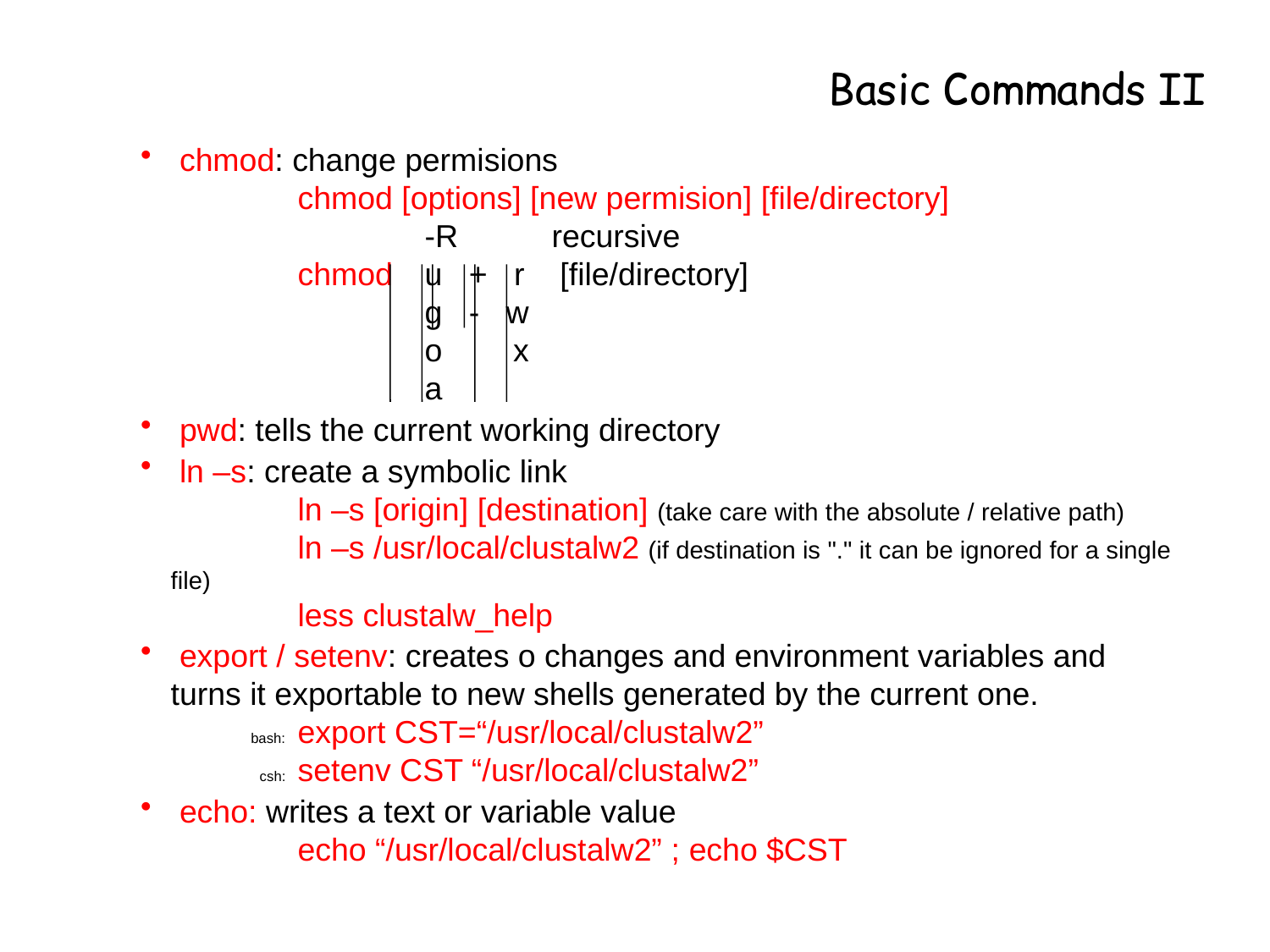

Basic Commands II
 chmod: change permisions
	chmod [options] [new permision] [file/directory]
		-R 	recursive
	chmod	u   +   r    [file/directory]
		g   -   w
		o        x
		a
 pwd: tells the current working directory
 ln –s: create a symbolic link
	ln –s [origin] [destination] (take care with the absolute / relative path)
	ln –s /usr/local/clustalw2 (if destination is "." it can be ignored for a single file)
	less clustalw_help
 export / setenv: creates o changes and environment variables and turns it exportable to new shells generated by the current one.
         bash:	export CST=“/usr/local/clustalw2”
          csh:	setenv CST “/usr/local/clustalw2”
 echo: writes a text or variable value
	echo “/usr/local/clustalw2” ; echo $CST